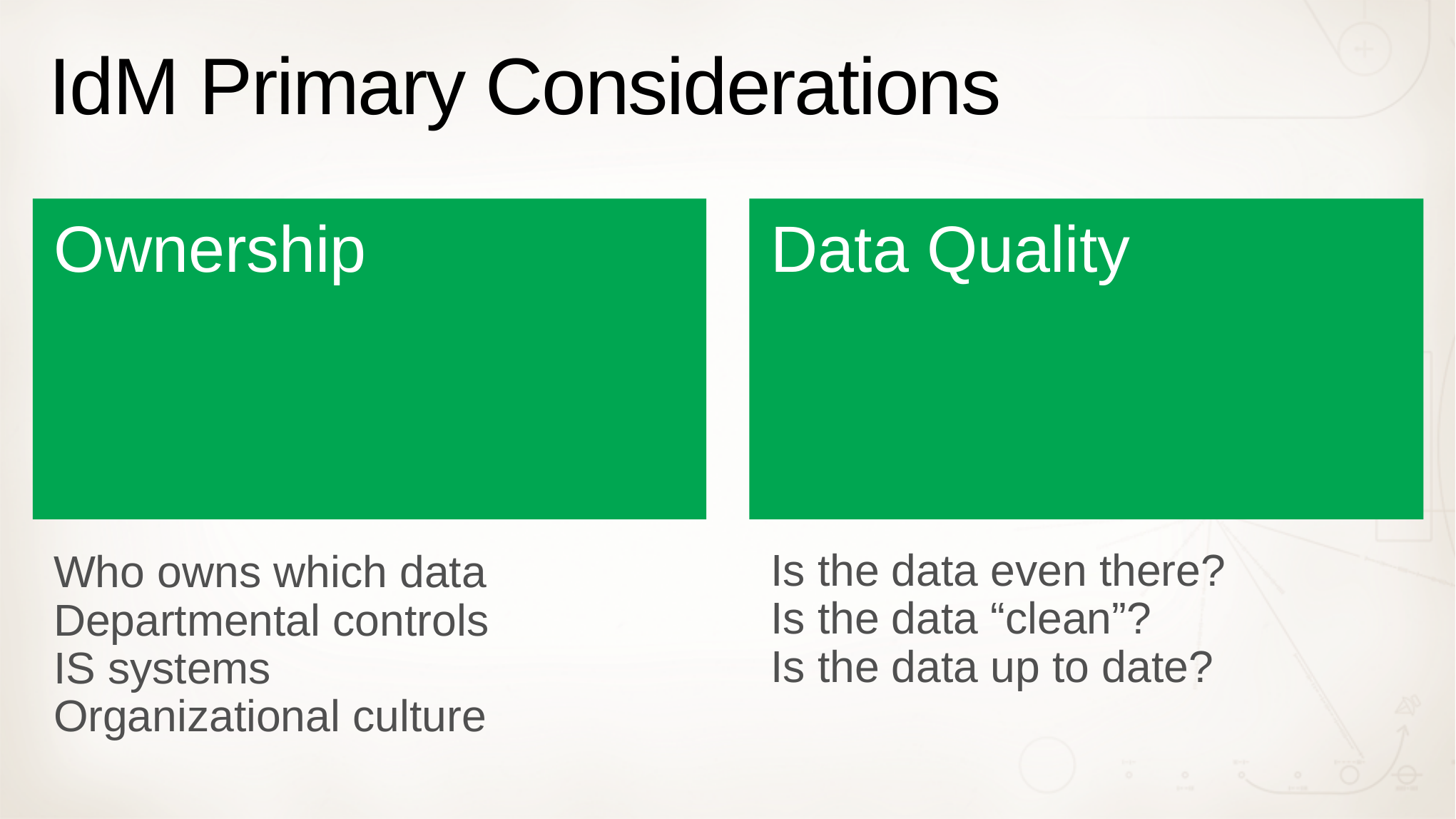

# IdM Primary Considerations
Ownership
Data Quality
Is the data even there?
Is the data “clean”?
Is the data up to date?

Who owns which data
Departmental controls
IS systems
Organizational culture